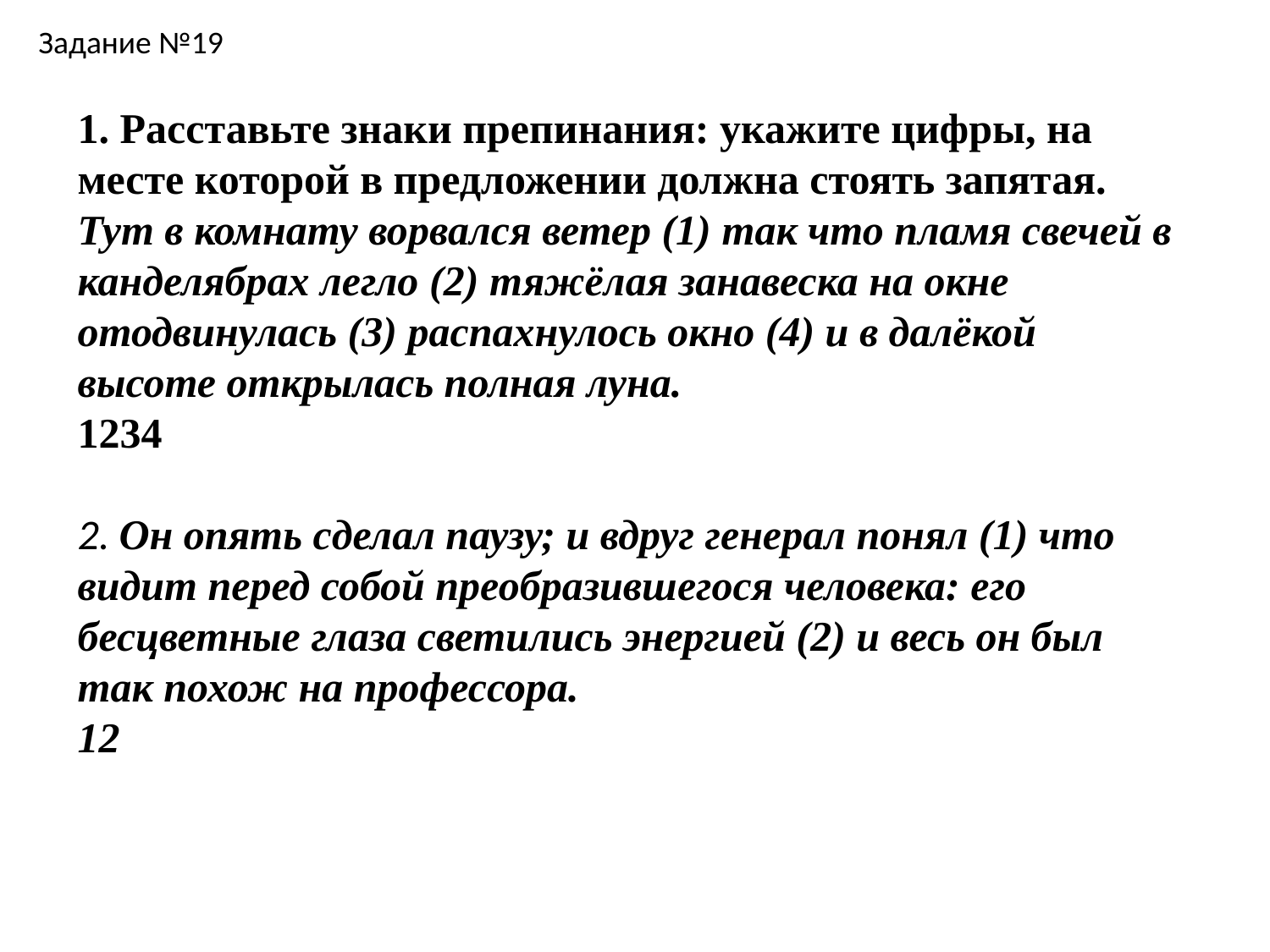

Задание №19
1. Расставьте знаки препинания: укажите цифры, на месте которой в предложении должна стоять запятая.
Тут в комнату ворвался ветер (1) так что пламя свечей в канделябрах легло (2) тяжёлая занавеска на окне отодвинулась (3) распахнулось окно (4) и в далёкой высоте открылась полная луна.
1234

2. Он опять сделал паузу; и вдруг генерал понял (1) что видит перед собой преобразившегося человека: его бесцветные глаза светились энергией (2) и весь он был так похож на профессора.
12